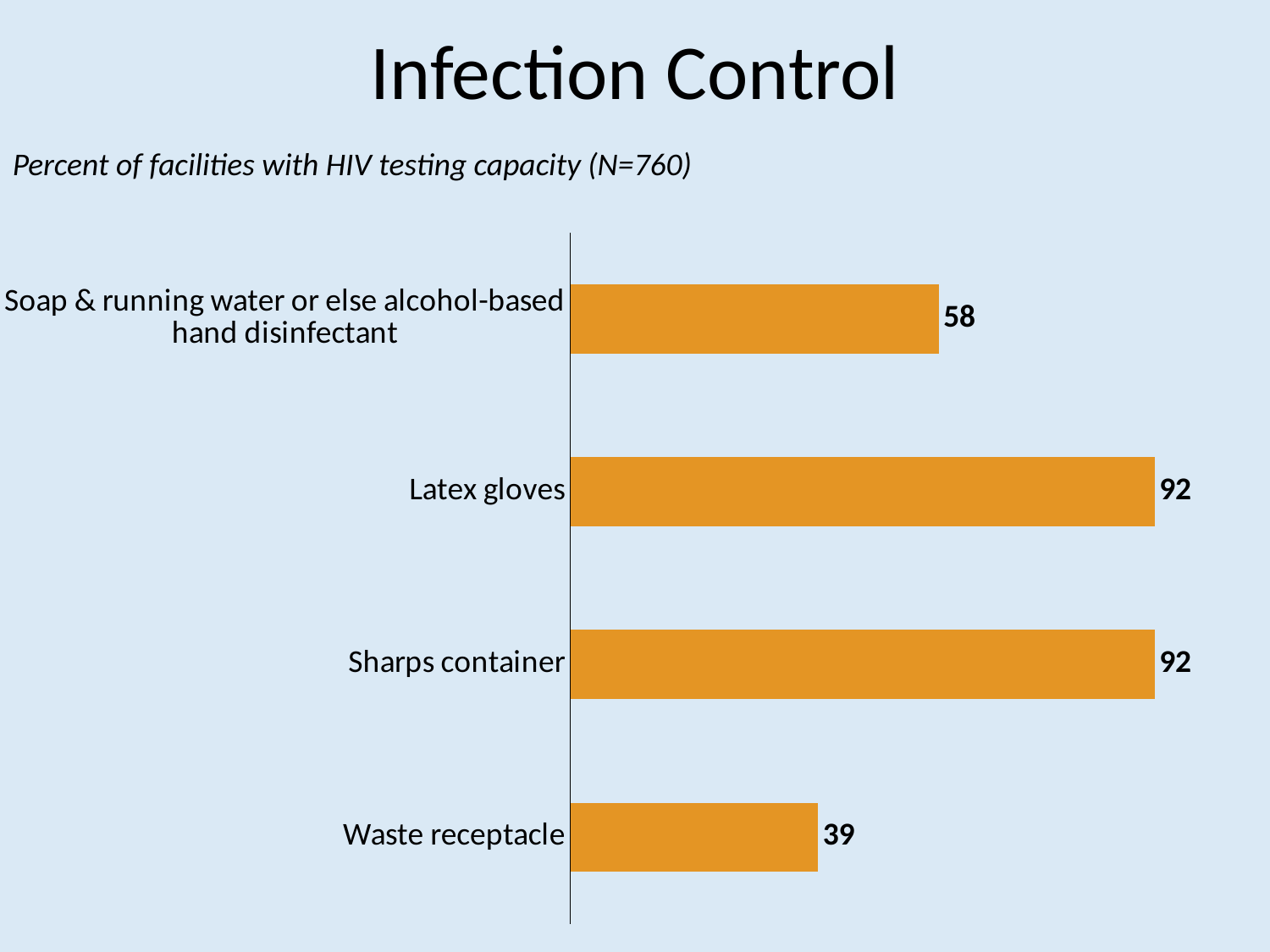

# Infection Control
Percent of facilities with HIV testing capacity (N=760)

### Chart

| Category | Series 1 |
|---|---|
| Waste receptacle | 39.0 |
| Sharps container | 92.0 |
| Latex gloves | 92.0 |
| Soap & running water or else alcohol-based hand disinfectant | 58.0 |